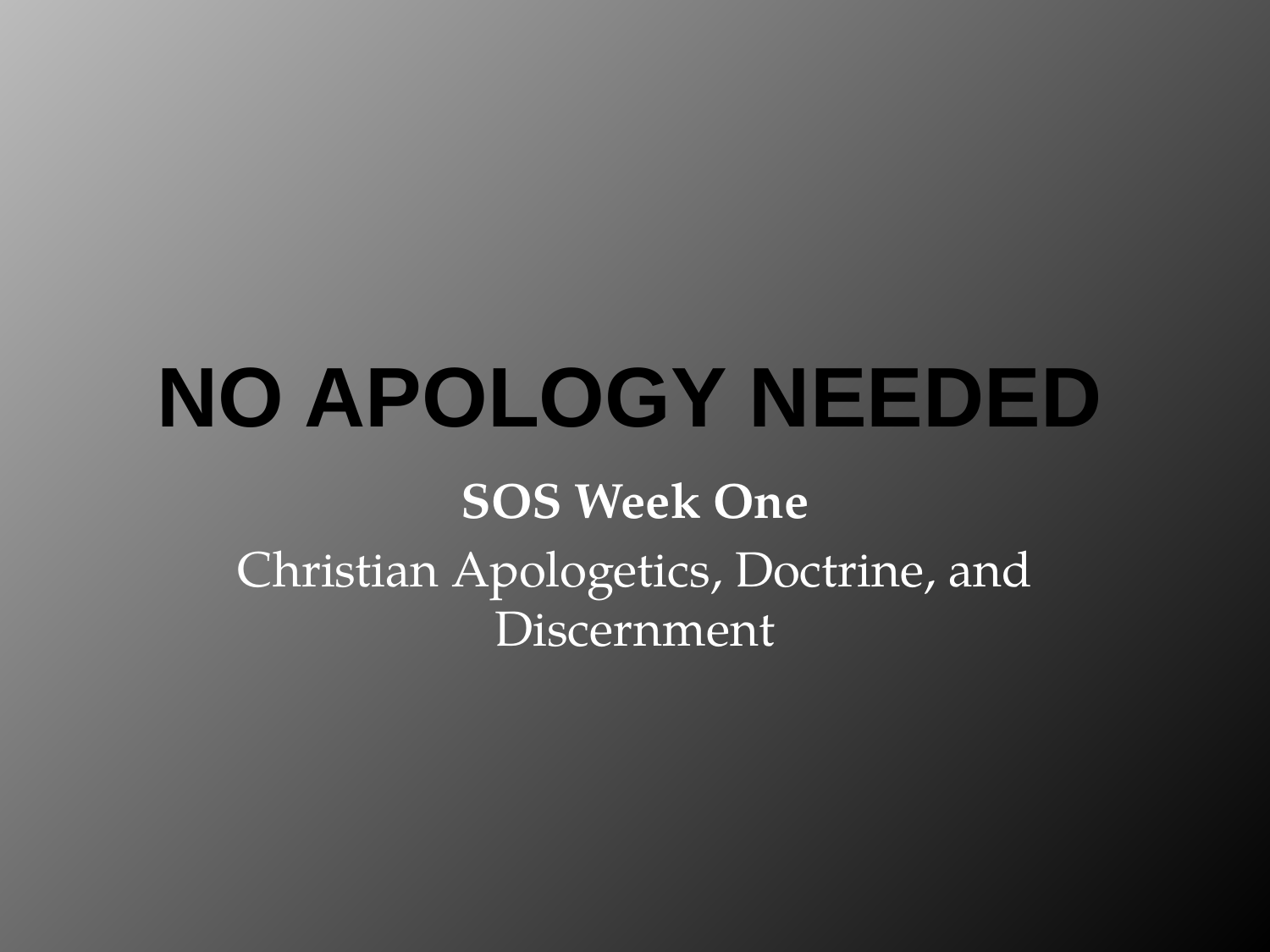

# No Apology Needed
SOS Week One
Christian Apologetics, Doctrine, and Discernment